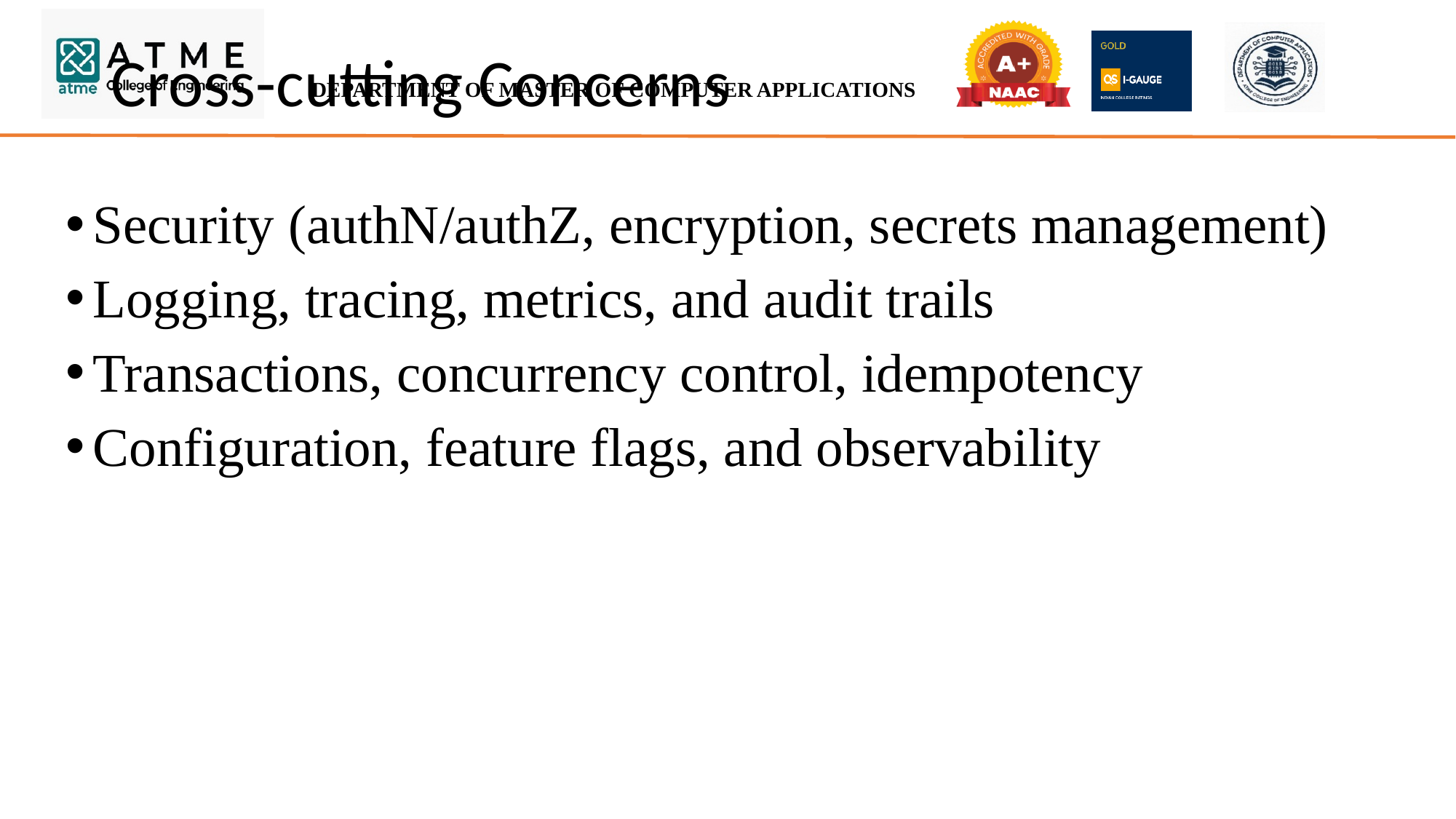

# Cross-cutting Concerns
Security (authN/authZ, encryption, secrets management)
Logging, tracing, metrics, and audit trails
Transactions, concurrency control, idempotency
Configuration, feature flags, and observability